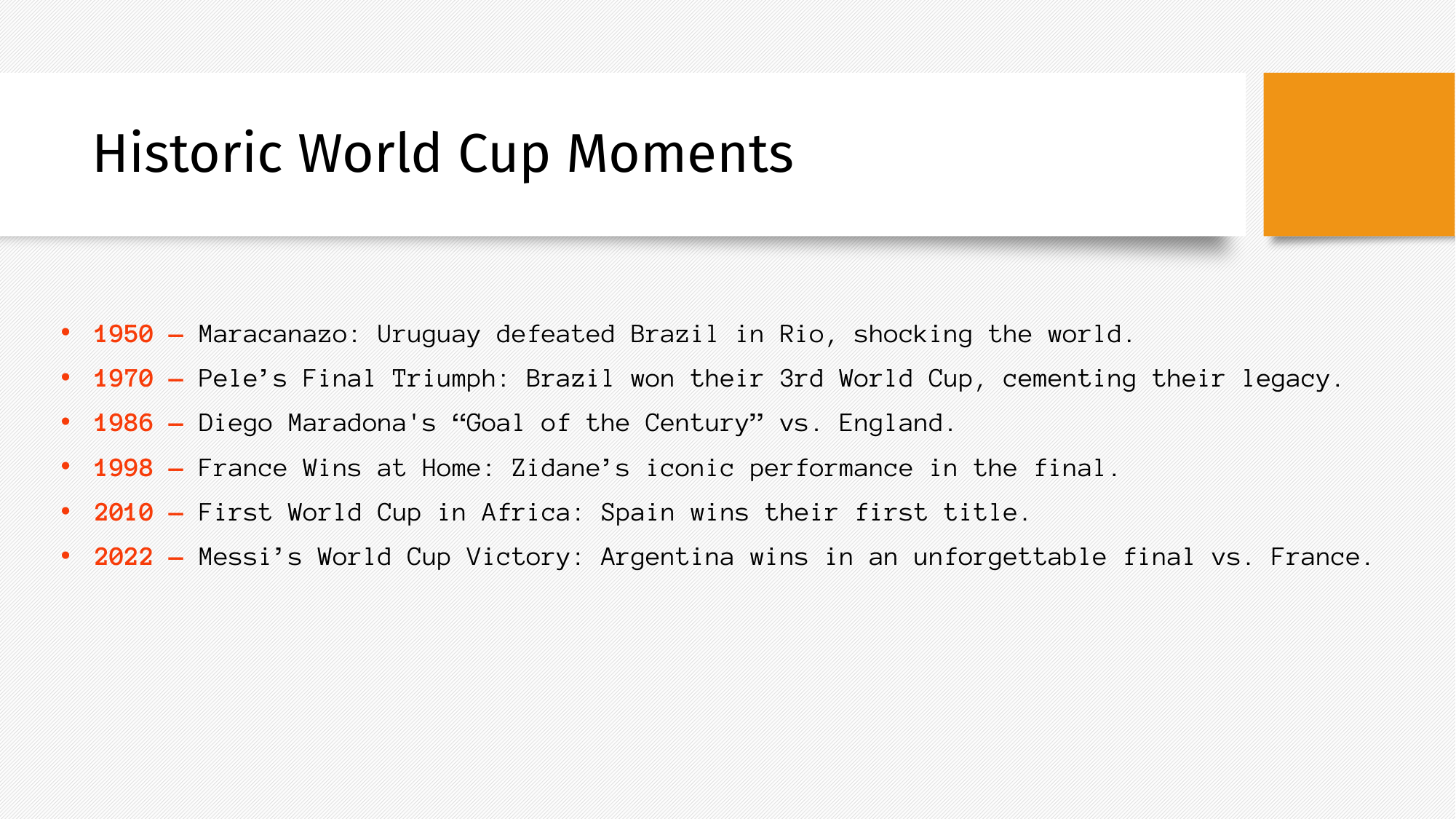

# Historic World Cup Moments
1950 — Maracanazo: Uruguay defeated Brazil in Rio, shocking the world.
1970 — Pele’s Final Triumph: Brazil won their 3rd World Cup, cementing their legacy.
1986 — Diego Maradona's “Goal of the Century” vs. England.
1998 — France Wins at Home: Zidane’s iconic performance in the final.
2010 — First World Cup in Africa: Spain wins their first title.
2022 — Messi’s World Cup Victory: Argentina wins in an unforgettable final vs. France.